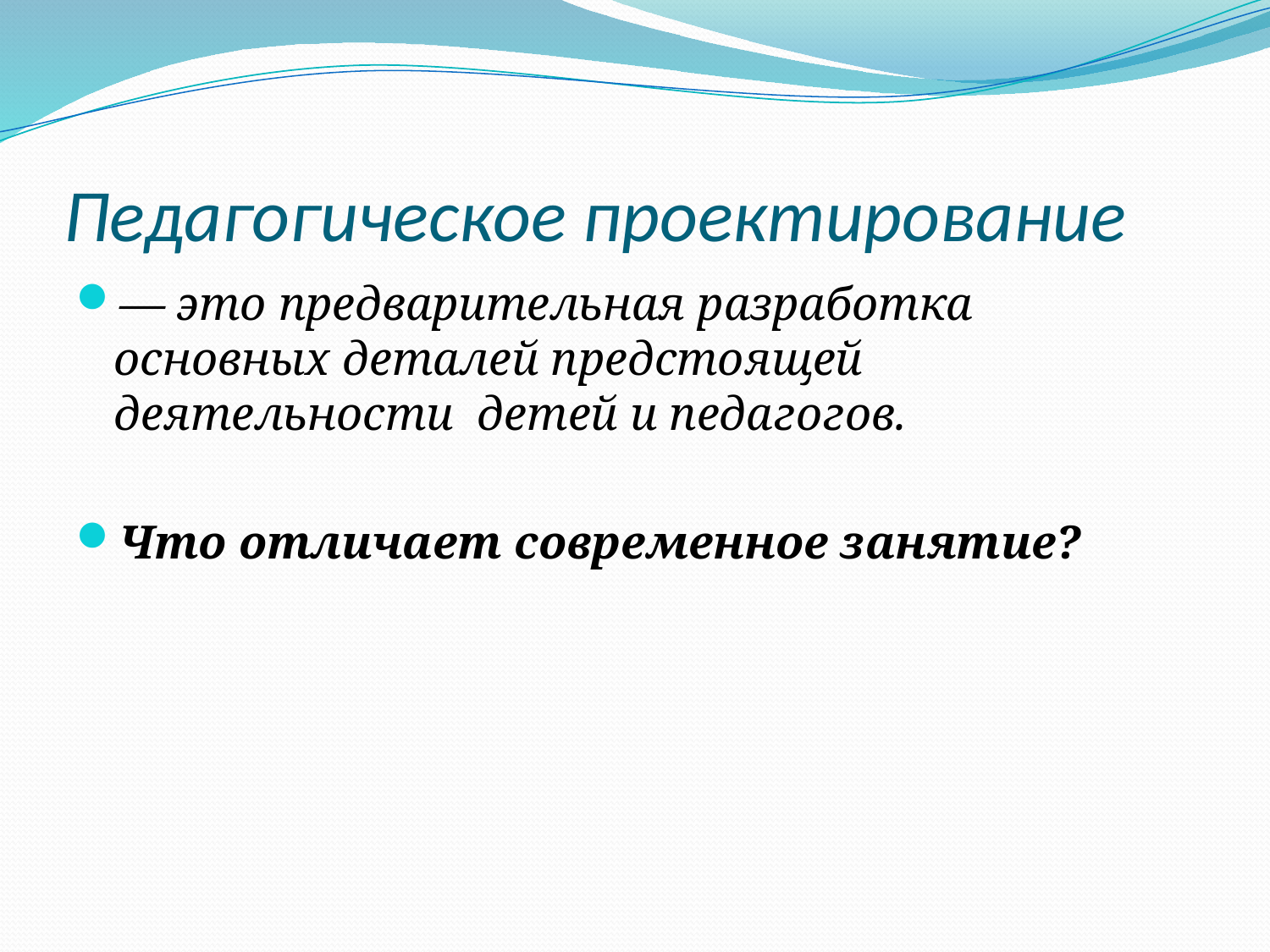

# Педагогическое проектирование
— это предварительная разработка основных деталей предстоящей деятельности  детей и педагогов.

Что отличает современное занятие?